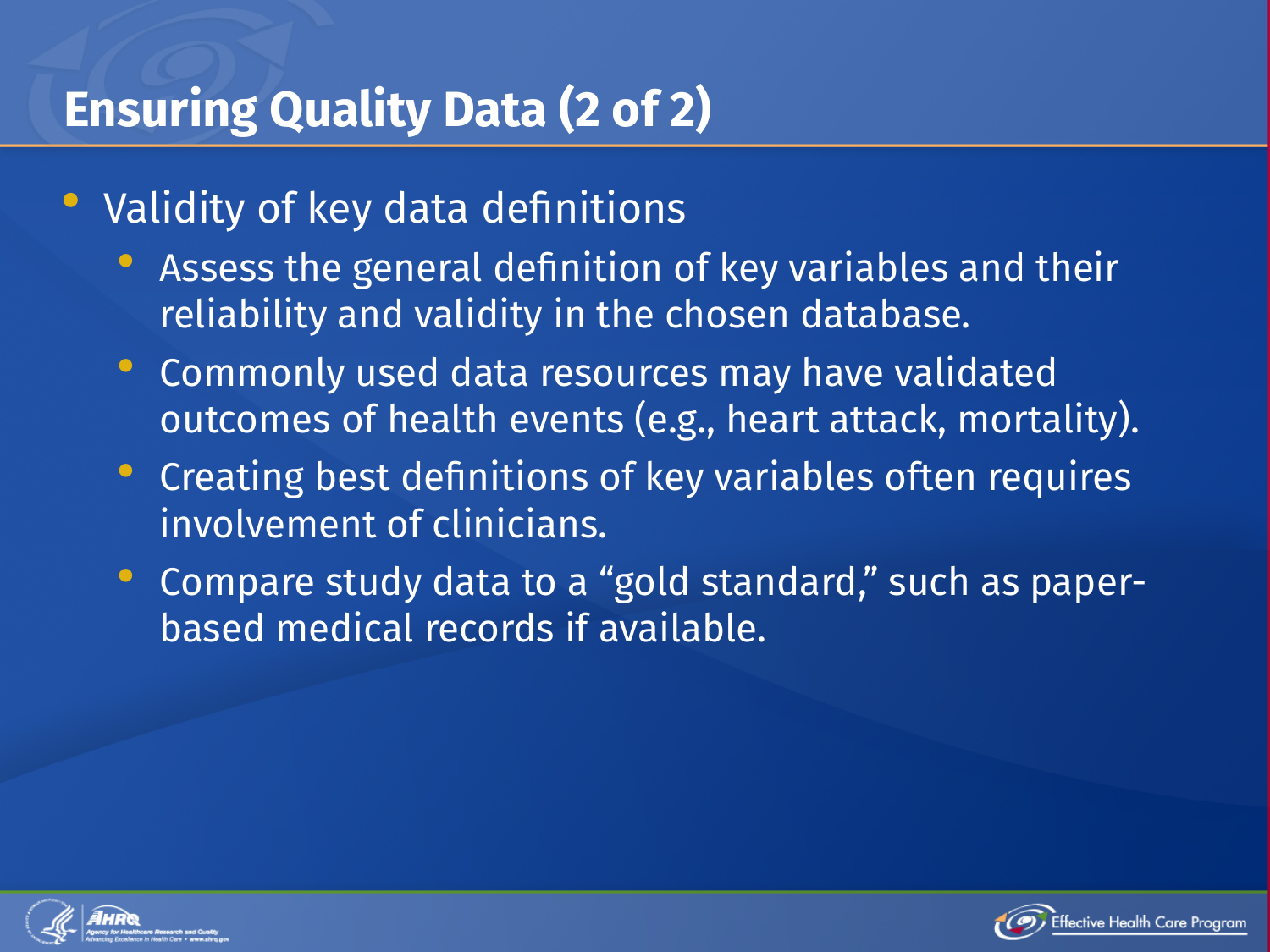

# Ensuring Quality Data (2 of 2)
Validity of key data definitions
Assess the general definition of key variables and their reliability and validity in the chosen database.
Commonly used data resources may have validated outcomes of health events (e.g., heart attack, mortality).
Creating best definitions of key variables often requires involvement of clinicians.
Compare study data to a “gold standard,” such as paper-based medical records if available.